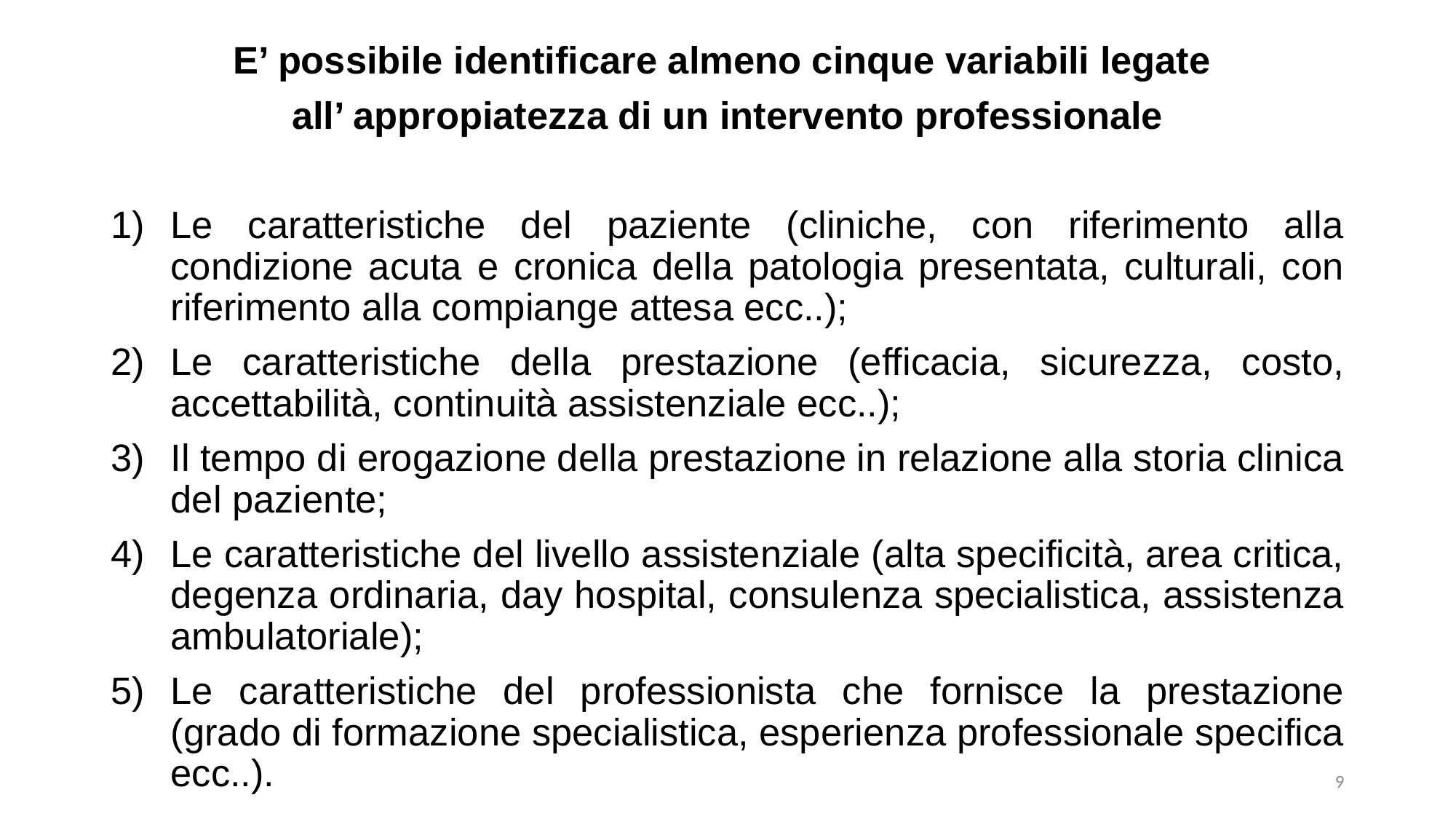

E’ possibile identificare almeno cinque variabili legate
all’ appropiatezza di un intervento professionale

Le caratteristiche del paziente (cliniche, con riferimento alla condizione acuta e cronica della patologia presentata, culturali, con riferimento alla compiange attesa ecc..);
Le caratteristiche della prestazione (efficacia, sicurezza, costo, accettabilità, continuità assistenziale ecc..);
Il tempo di erogazione della prestazione in relazione alla storia clinica del paziente;
Le caratteristiche del livello assistenziale (alta specificità, area critica, degenza ordinaria, day hospital, consulenza specialistica, assistenza ambulatoriale);
Le caratteristiche del professionista che fornisce la prestazione (grado di formazione specialistica, esperienza professionale specifica ecc..).

9